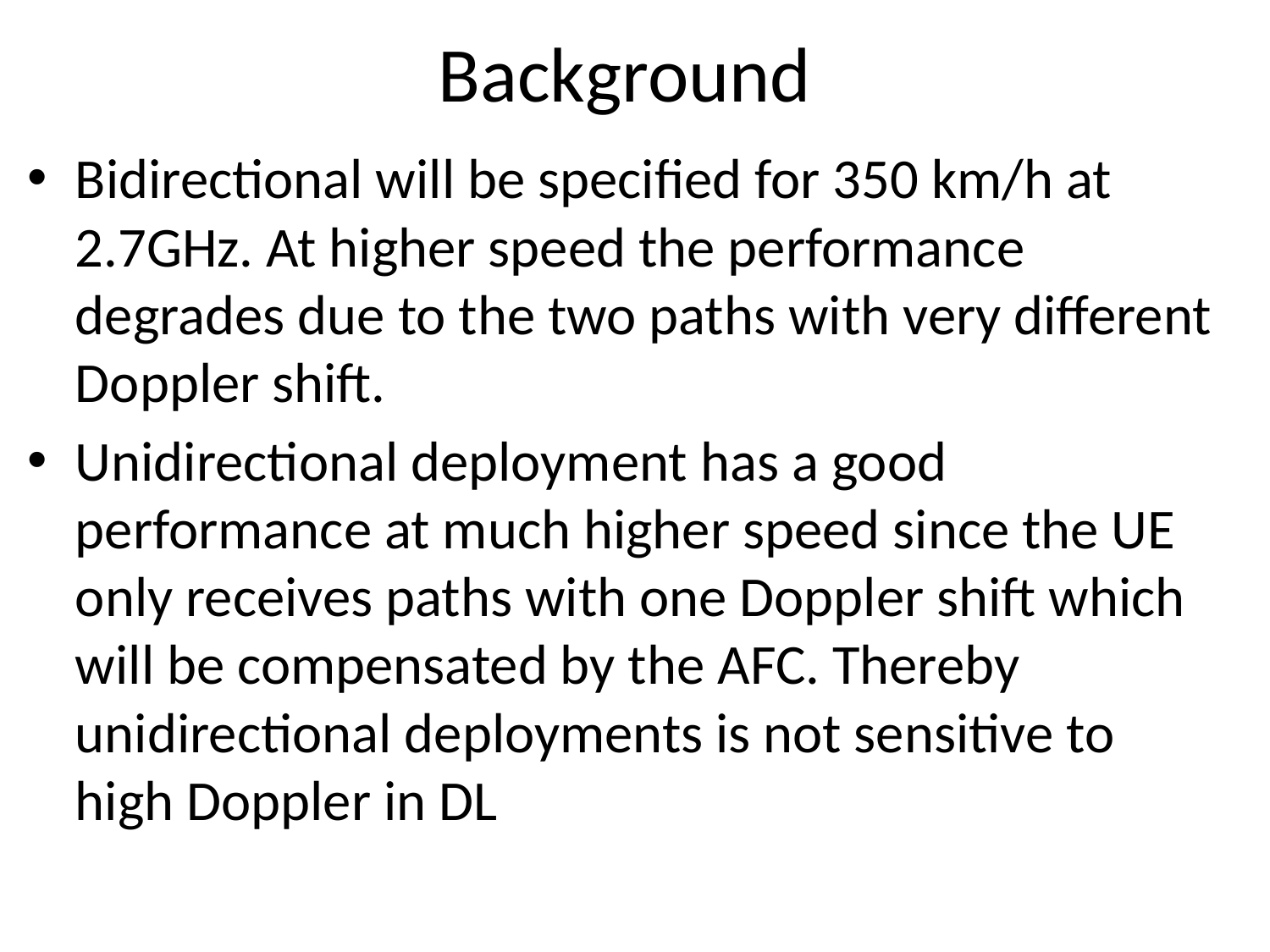

# Background
Bidirectional will be specified for 350 km/h at 2.7GHz. At higher speed the performance degrades due to the two paths with very different Doppler shift.
Unidirectional deployment has a good performance at much higher speed since the UE only receives paths with one Doppler shift which will be compensated by the AFC. Thereby unidirectional deployments is not sensitive to high Doppler in DL